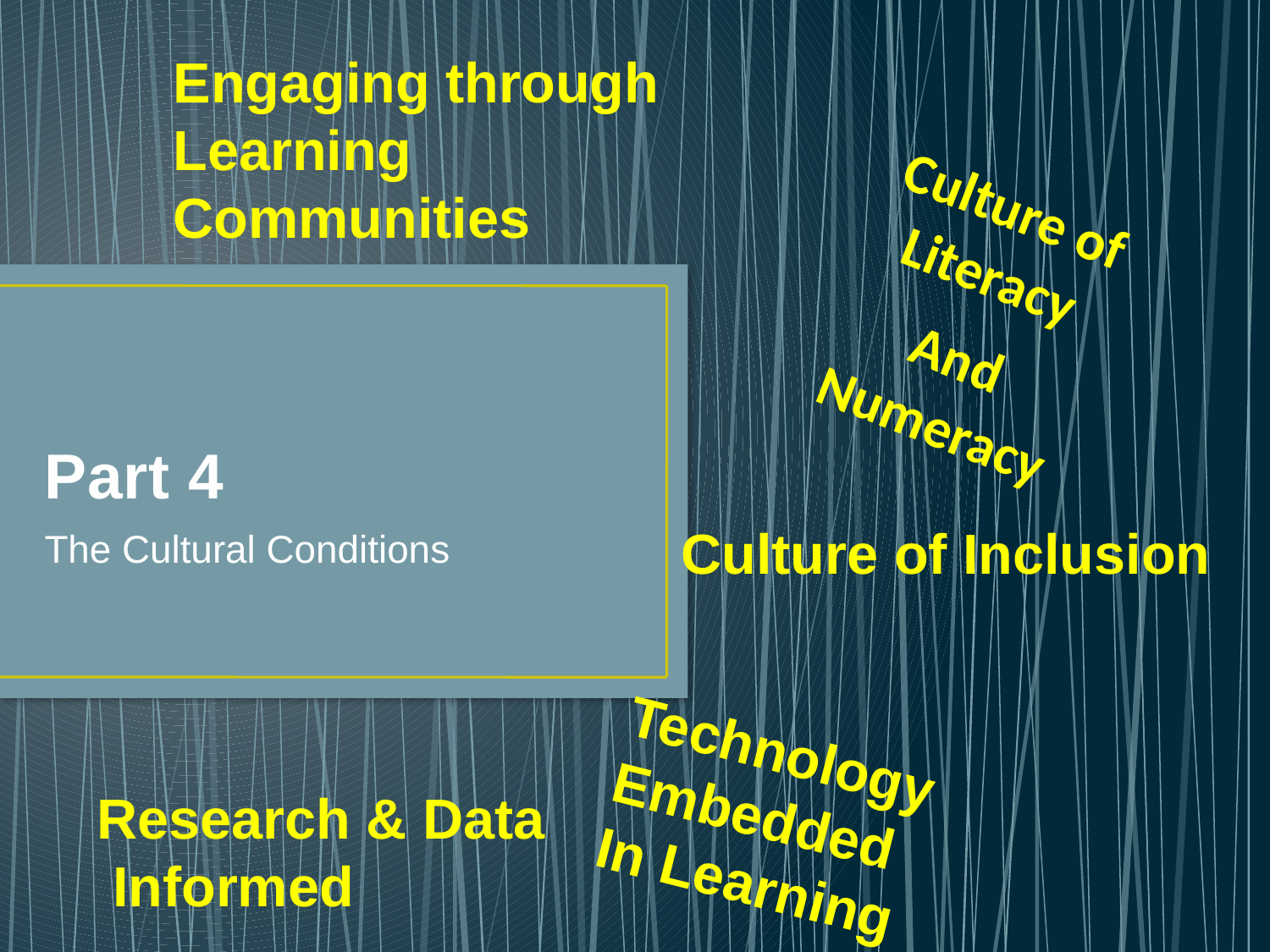

Engaging through
Learning Communities
Culture of Literacy
And Numeracy
# Part 4
Culture of Inclusion
The Cultural Conditions
Technology Embedded
In Learning
Research & Data
 Informed